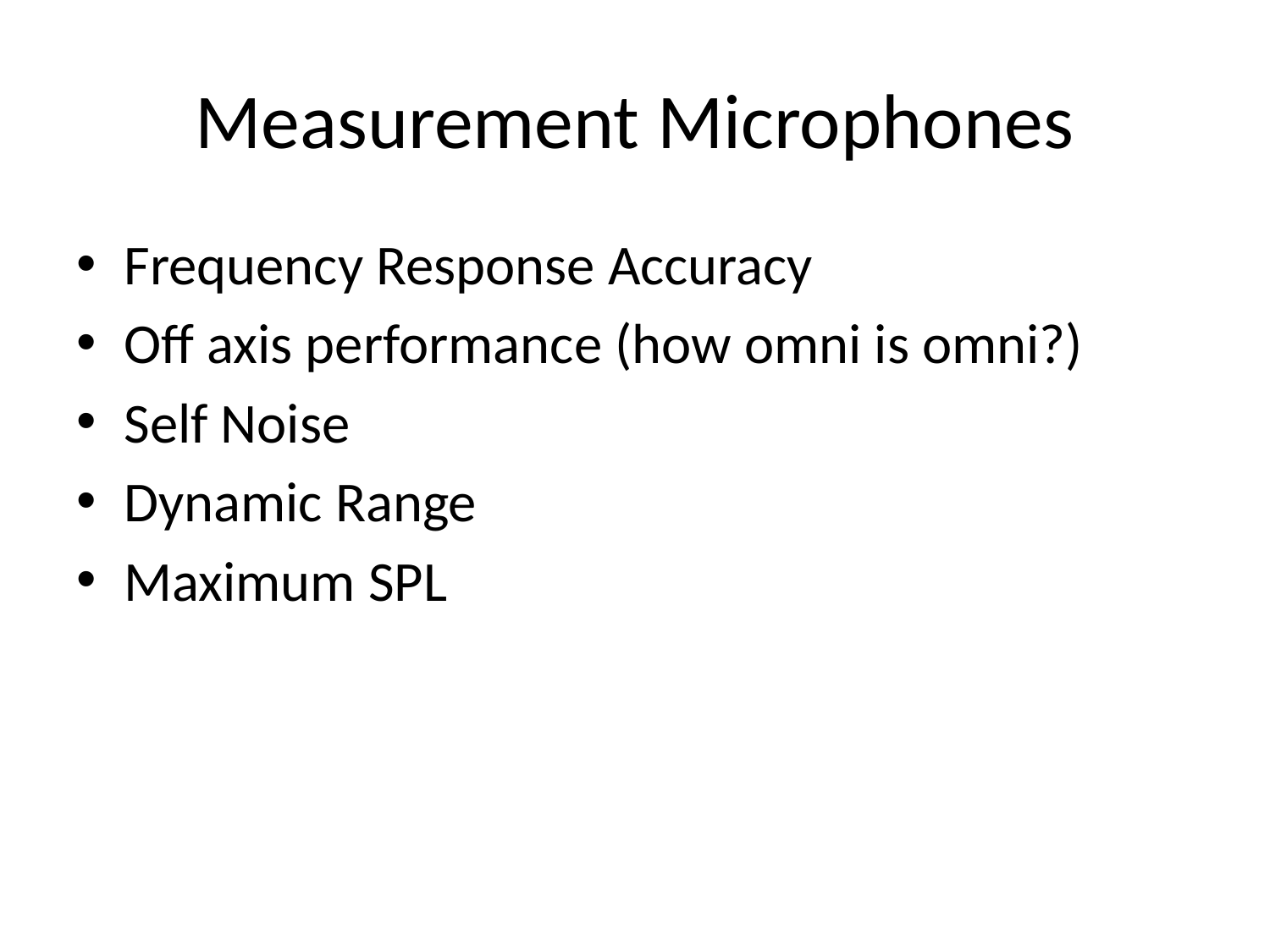

# Measurement Microphones
Frequency Response Accuracy
Off axis performance (how omni is omni?)
Self Noise
Dynamic Range
Maximum SPL